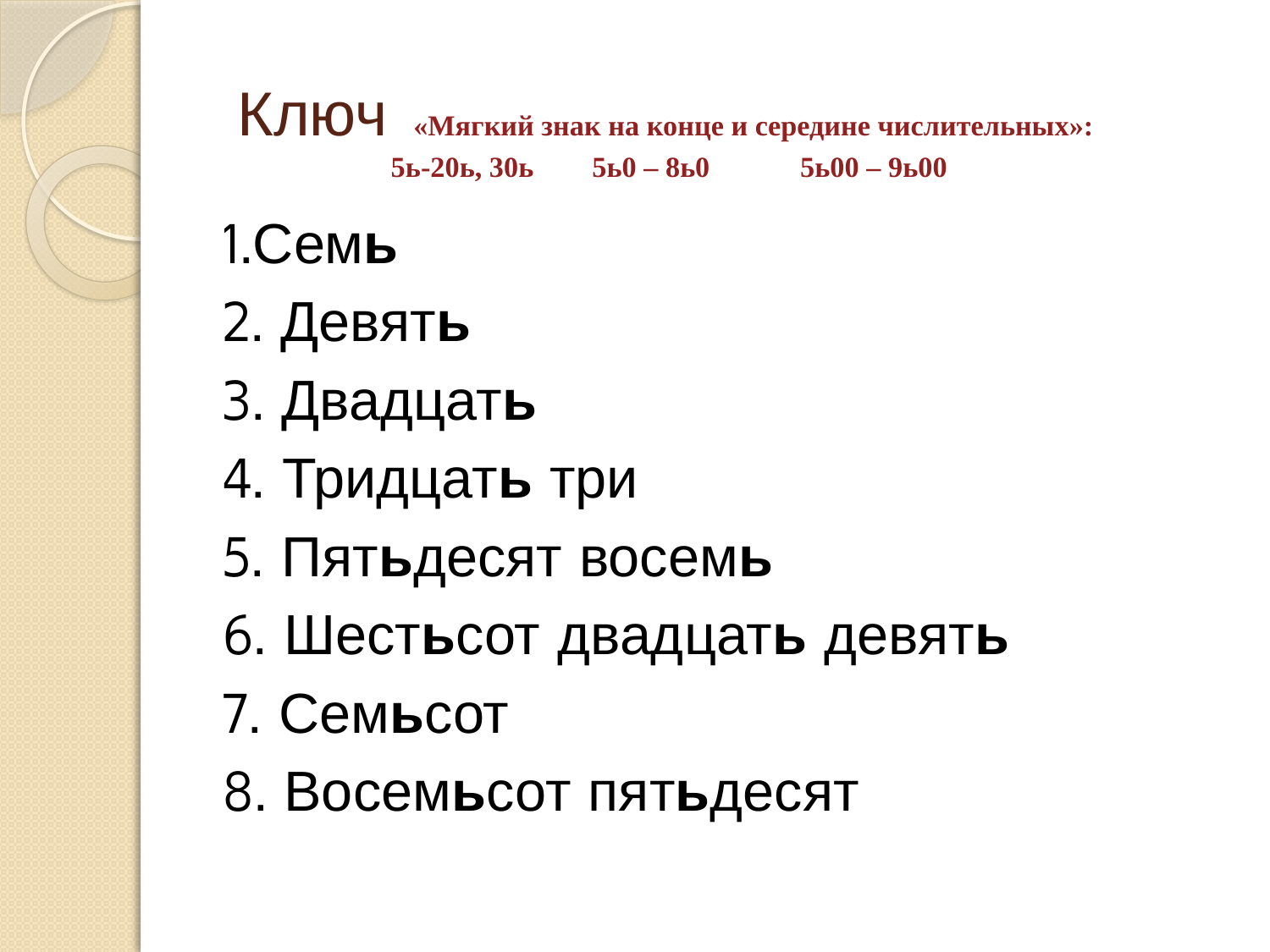

# Ключ  «Мягкий знак на конце и середине числительных»: 5ь-20ь, 30ь	5ь0 – 8ь0	5ь00 – 9ь00
1.Семь
2. Девять
3. Двадцать
4. Тридцать три
5. Пятьдесят восемь
6. Шестьсот двадцать девять
7. Семьсот
8. Восемьсот пятьдесят